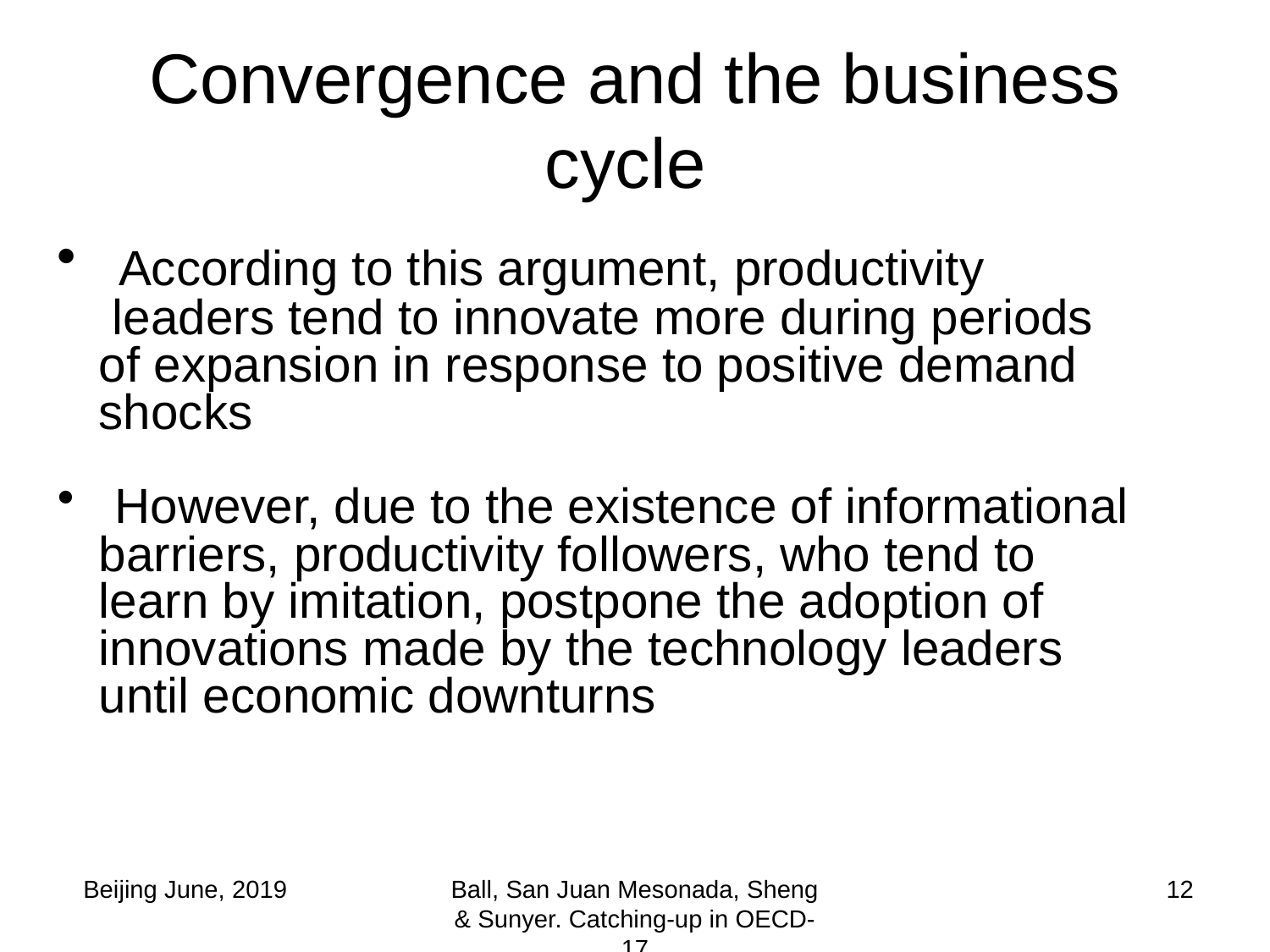

# Convergence and the business cycle
  According to this argument, productivity
    leaders tend to innovate more during periods
   of expansion in response to positive demand
   shocks

  However, due to the existence of informational
   barriers, productivity followers, who tend to
   learn by imitation, postpone the adoption of
   innovations made by the technology leaders
   until economic downturns
 Beijing June, 2019
Ball, San Juan Mesonada, Sheng & Sunyer. Catching-up in OECD-17
12